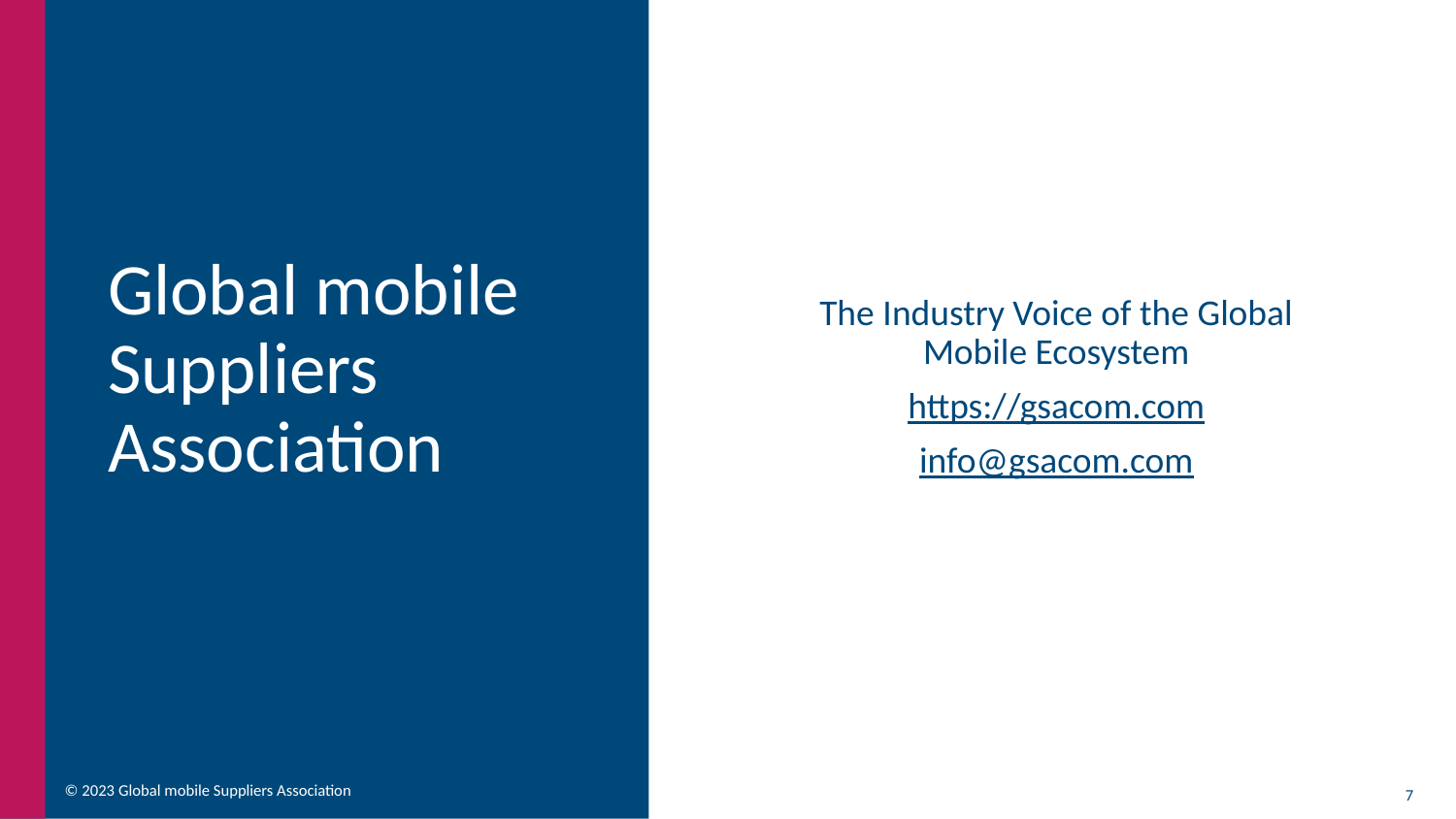

# Global mobile Suppliers Association
The Industry Voice of the Global Mobile Ecosystem
https://gsacom.com
info@gsacom.com